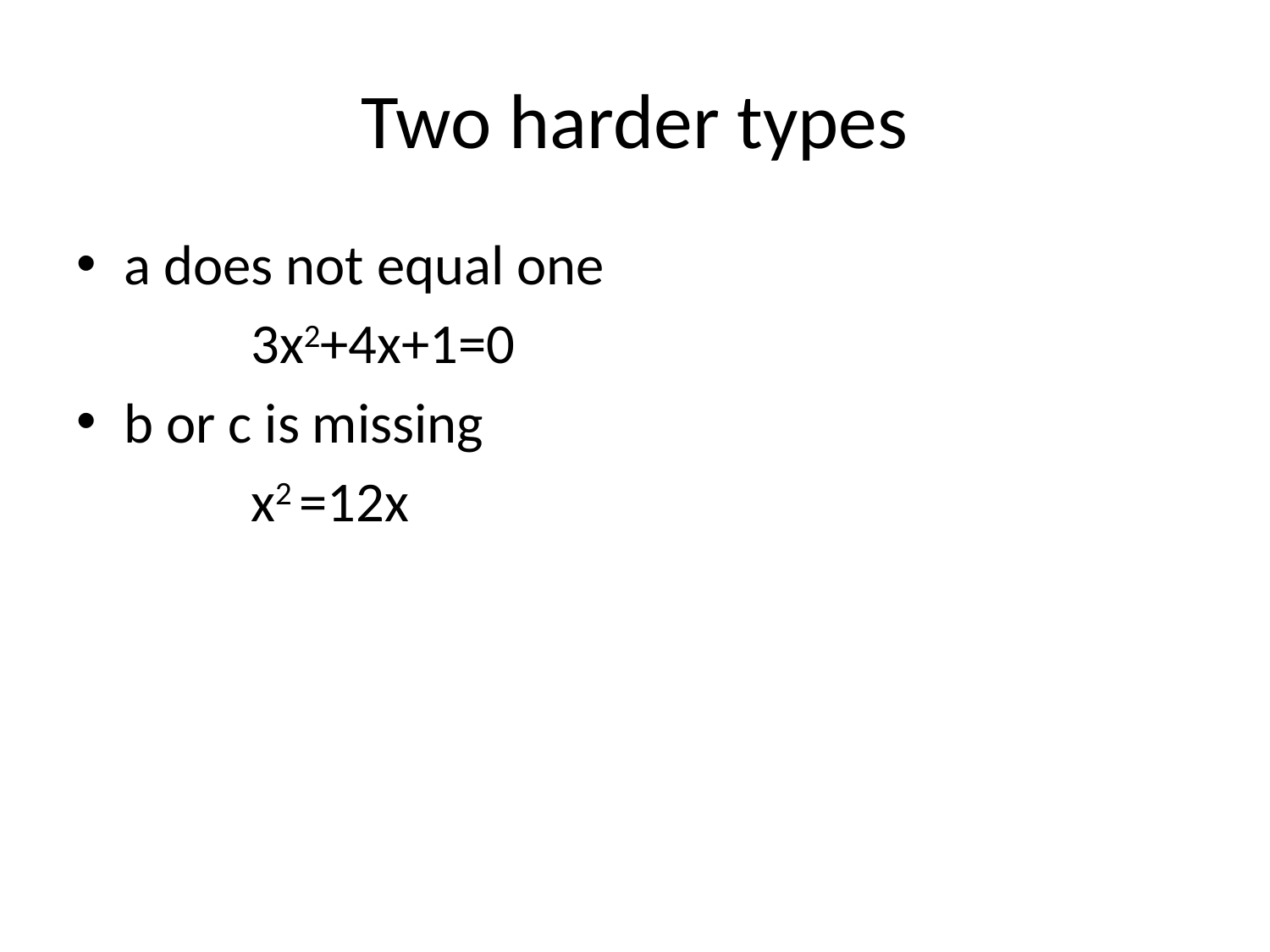

# Two harder types
a does not equal one
		3x2+4x+1=0
b or c is missing
		x2 =12x